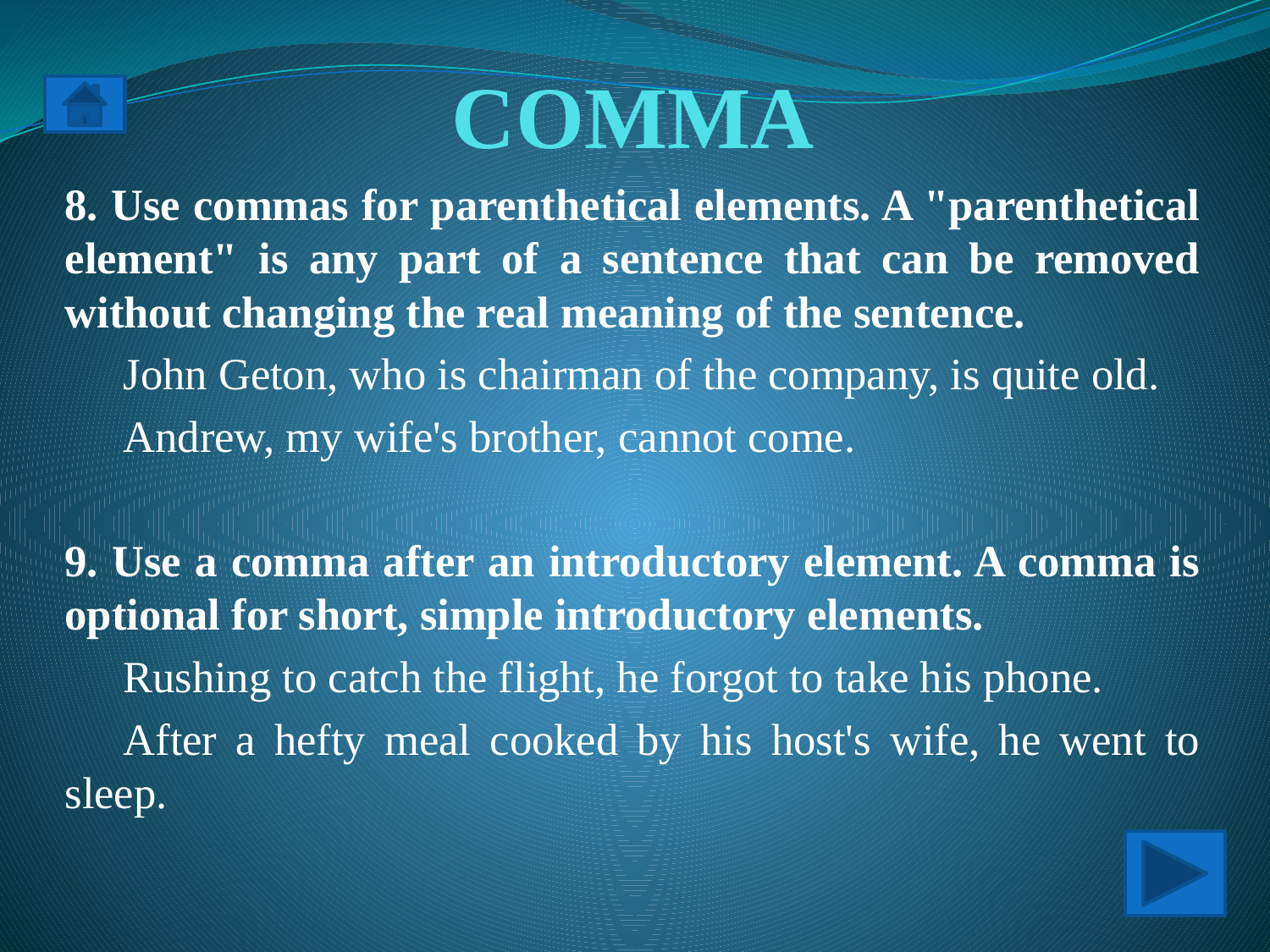

# COMMA

8. Use commas for parenthetical elements. A "parenthetical element" is any part of a sentence that can be removed without changing the real meaning of the sentence.
	John Geton, who is chairman of the company, is quite old.
	Andrew, my wife's brother, cannot come.

9. Use a comma after an introductory element. A comma is optional for short, simple introductory elements.
	Rushing to catch the flight, he forgot to take his phone.
	After a hefty meal cooked by his host's wife, he went to sleep.